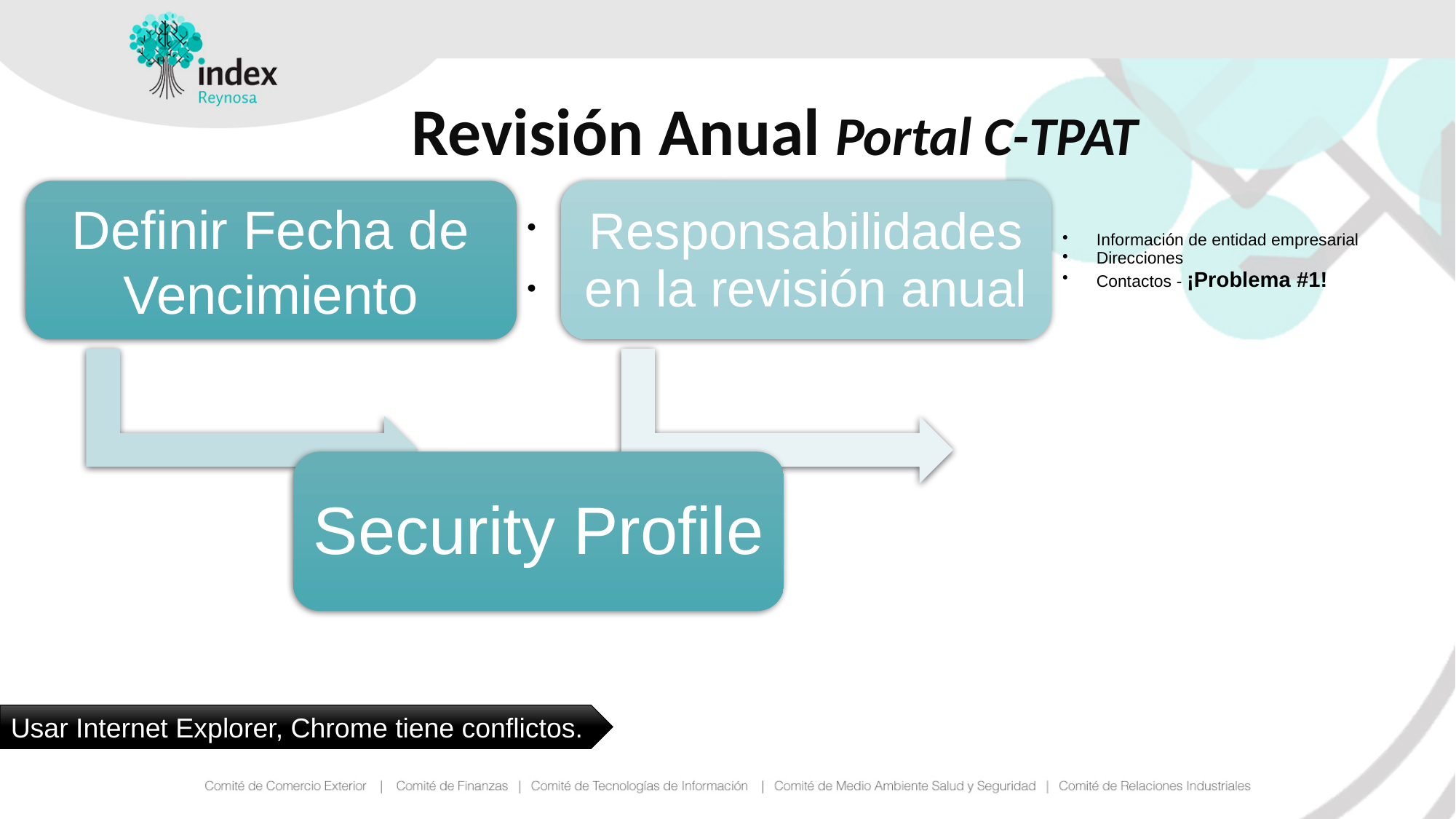

# Revisión Anual Portal C-TPAT
Definir Fecha de Vencimiento
Responsabilidades en la revisión anual
Información de entidad empresarial
90 días antes de la fecha de aniversario
Direcciones
Contactos - ¡Problema #1!
Notificación POC E-mail
Security Profile
Usar Internet Explorer, Chrome tiene conflictos.